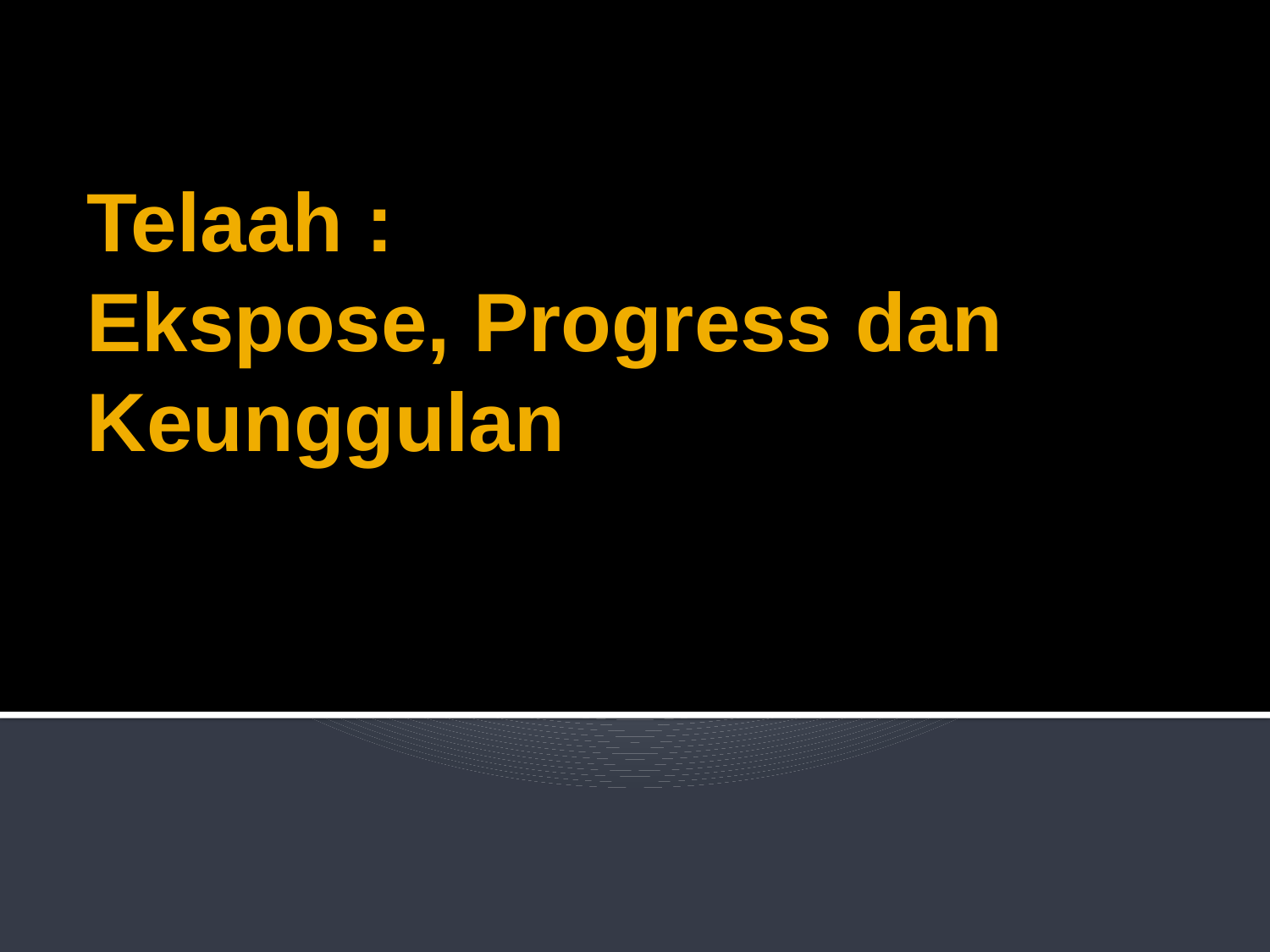

# Telaah : Ekspose, Progress dan Keunggulan